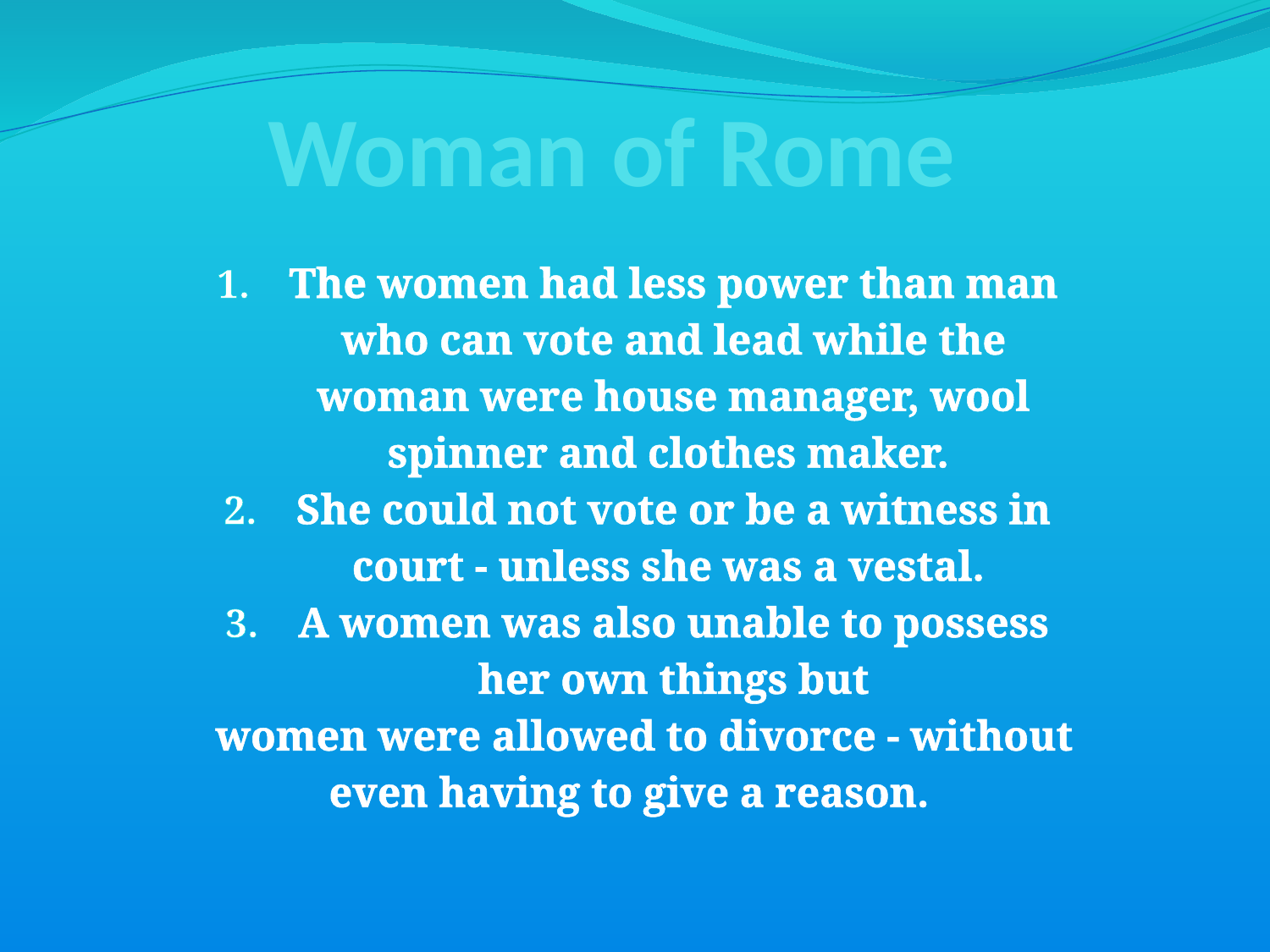

# Woman of Rome
The women had less power than man who can vote and lead while the woman were house manager, wool spinner and clothes maker.
She could not vote or be a witness in court - unless she was a vestal.
A women was also unable to possess her own things but
 women were allowed to divorce - without even having to give a reason.